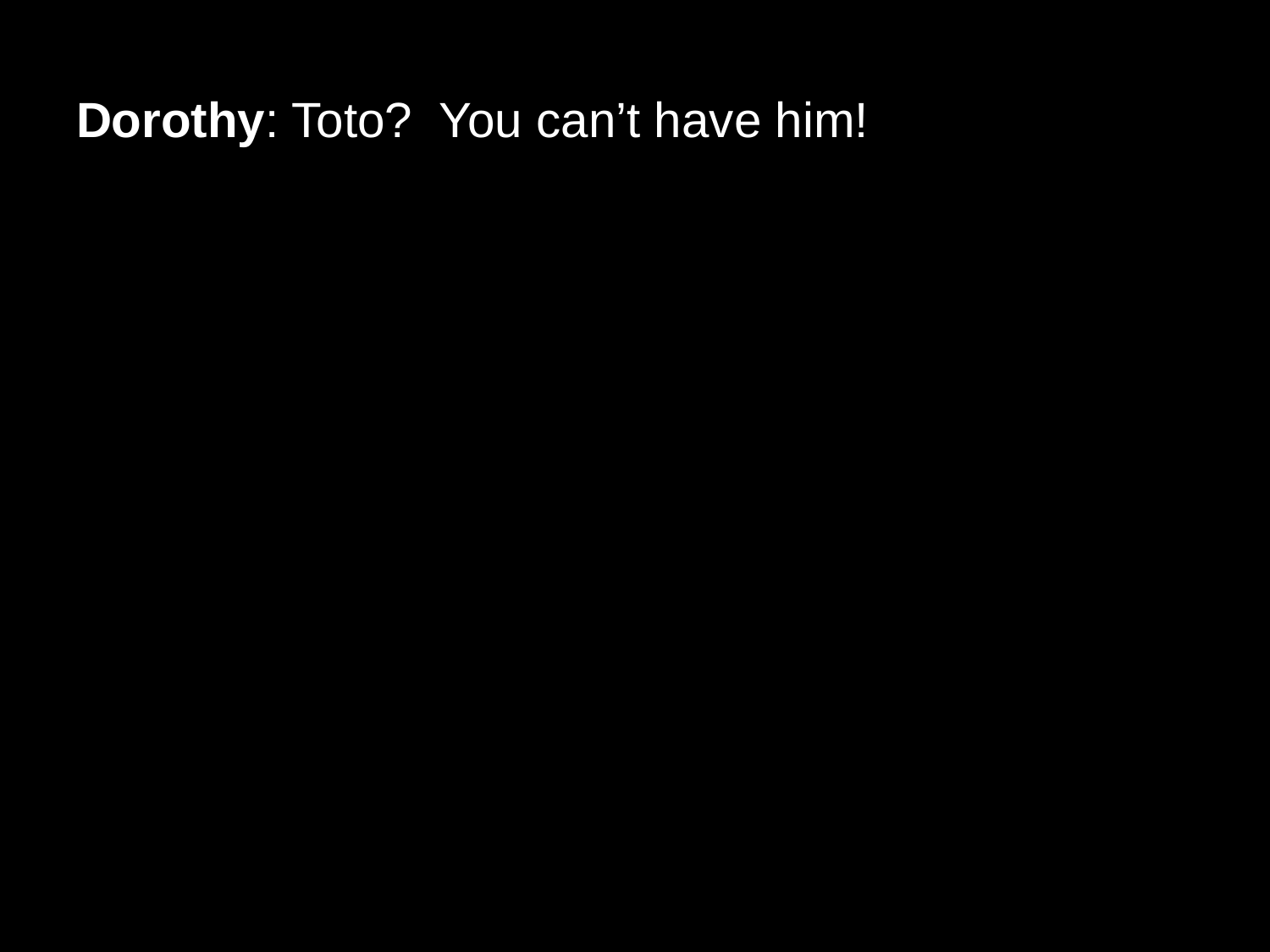

# Dorothy: Toto?  You can’t have him!